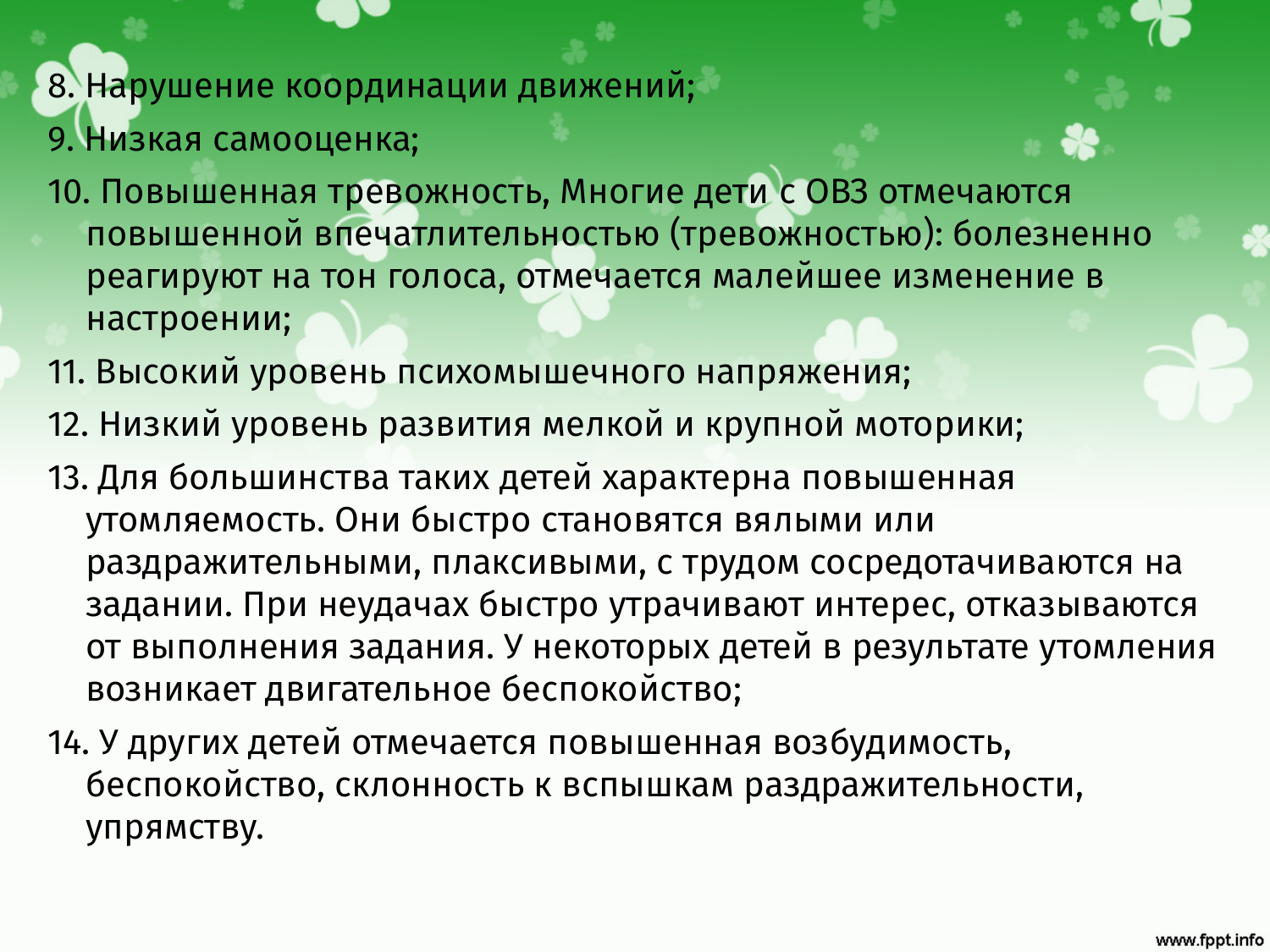

8. Нарушение координации движений;
9. Низкая самооценка;
10. Повышенная тревожность, Многие дети с ОВЗ отмечаются повышенной впечатлительностью (тревожностью): болезненно реагируют на тон голоса, отмечается малейшее изменение в настроении;
11. Высокий уровень психомышечного напряжения;
12. Низкий уровень развития мелкой и крупной моторики;
13. Для большинства таких детей характерна повышенная утомляемость. Они быстро становятся вялыми или раздражительными, плаксивыми, с трудом сосредотачиваются на задании. При неудачах быстро утрачивают интерес, отказываются от выполнения задания. У некоторых детей в результате утомления возникает двигательное беспокойство;
14. У других детей отмечается повышенная возбудимость, беспокойство, склонность к вспышкам раздражительности, упрямству.